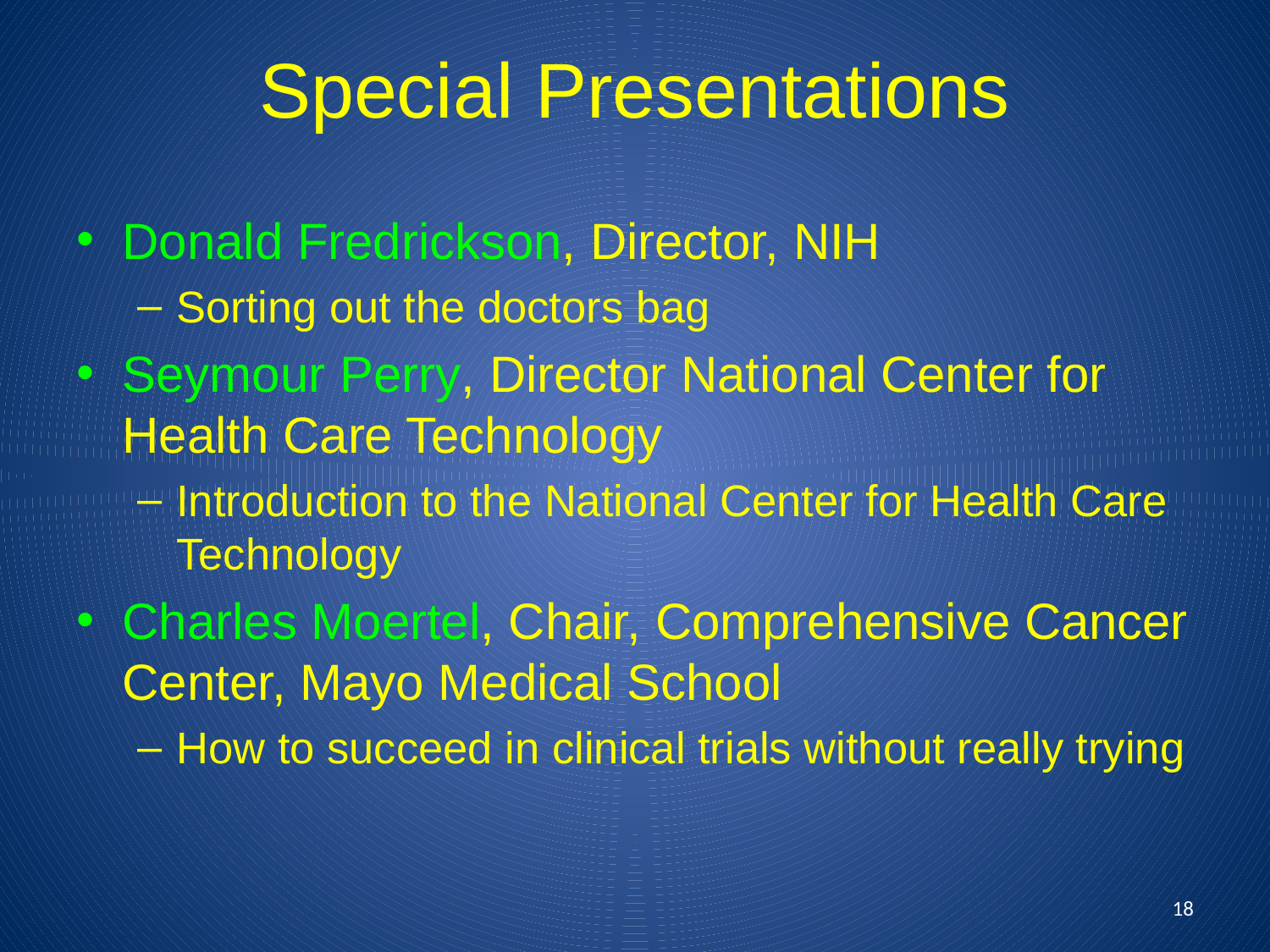

# Special Presentations
Donald Fredrickson, Director, NIH
Sorting out the doctors bag
Seymour Perry, Director National Center for Health Care Technology
Introduction to the National Center for Health Care Technology
Charles Moertel, Chair, Comprehensive Cancer Center, Mayo Medical School
How to succeed in clinical trials without really trying
18